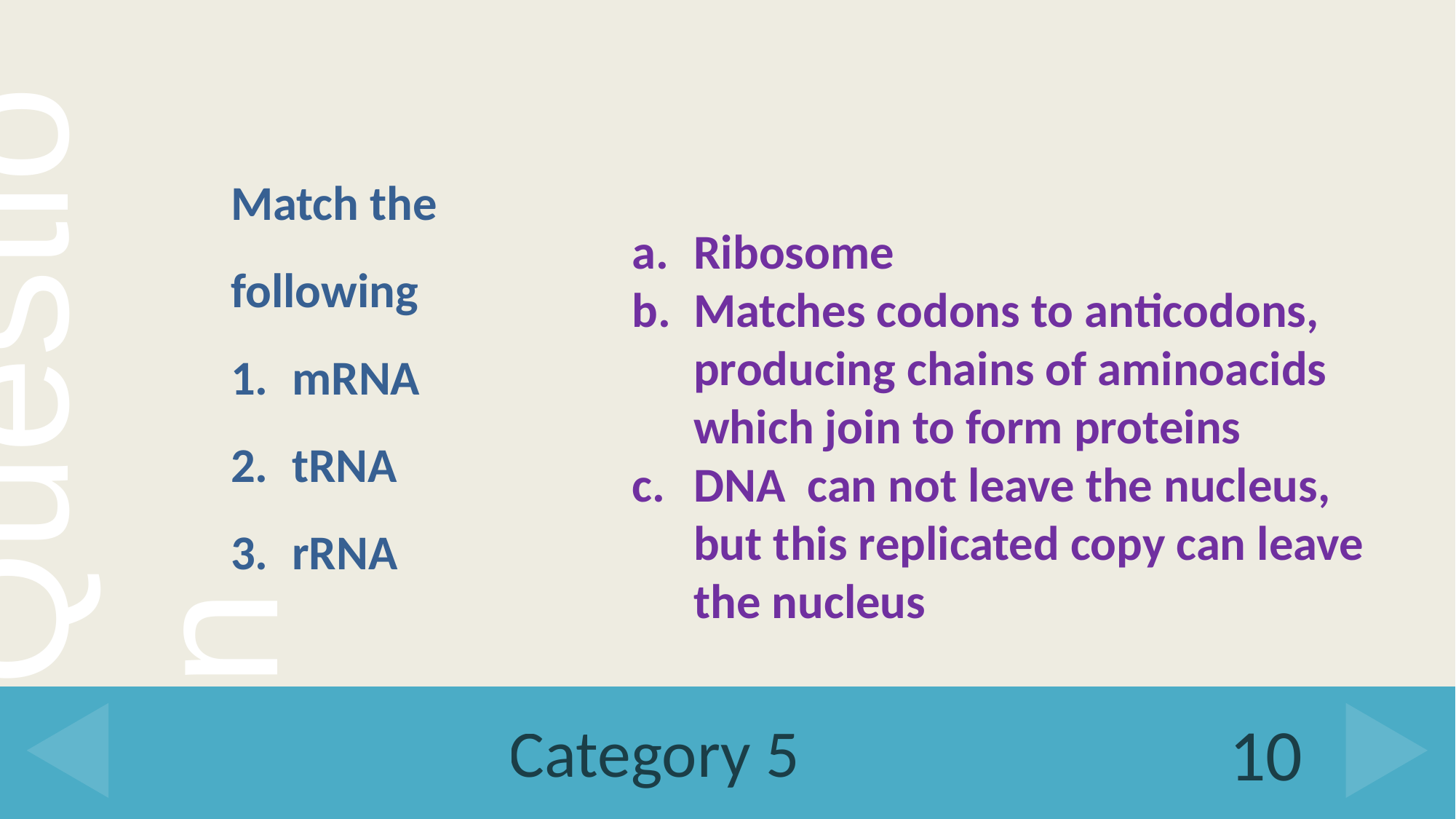

Match the following
mRNA
tRNA
rRNA
Ribosome
Matches codons to anticodons, producing chains of aminoacids which join to form proteins
DNA  can not leave the nucleus, but this replicated copy can leave the nucleus
# Category 5
10